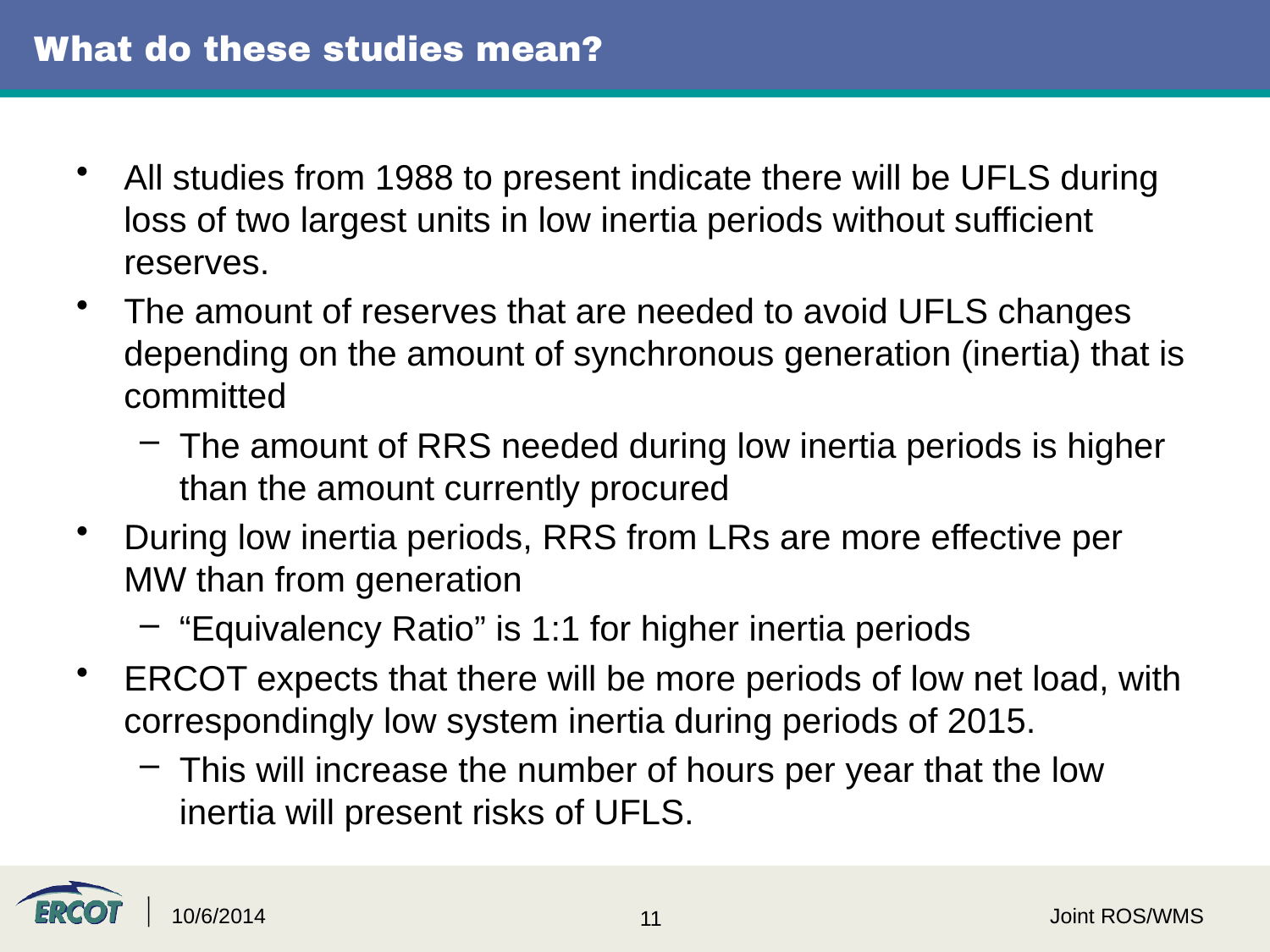

# What do these studies mean?
All studies from 1988 to present indicate there will be UFLS during loss of two largest units in low inertia periods without sufficient reserves.
The amount of reserves that are needed to avoid UFLS changes depending on the amount of synchronous generation (inertia) that is committed
The amount of RRS needed during low inertia periods is higher than the amount currently procured
During low inertia periods, RRS from LRs are more effective per MW than from generation
“Equivalency Ratio” is 1:1 for higher inertia periods
ERCOT expects that there will be more periods of low net load, with correspondingly low system inertia during periods of 2015.
This will increase the number of hours per year that the low inertia will present risks of UFLS.

10/6/2014
Joint ROS/WMS